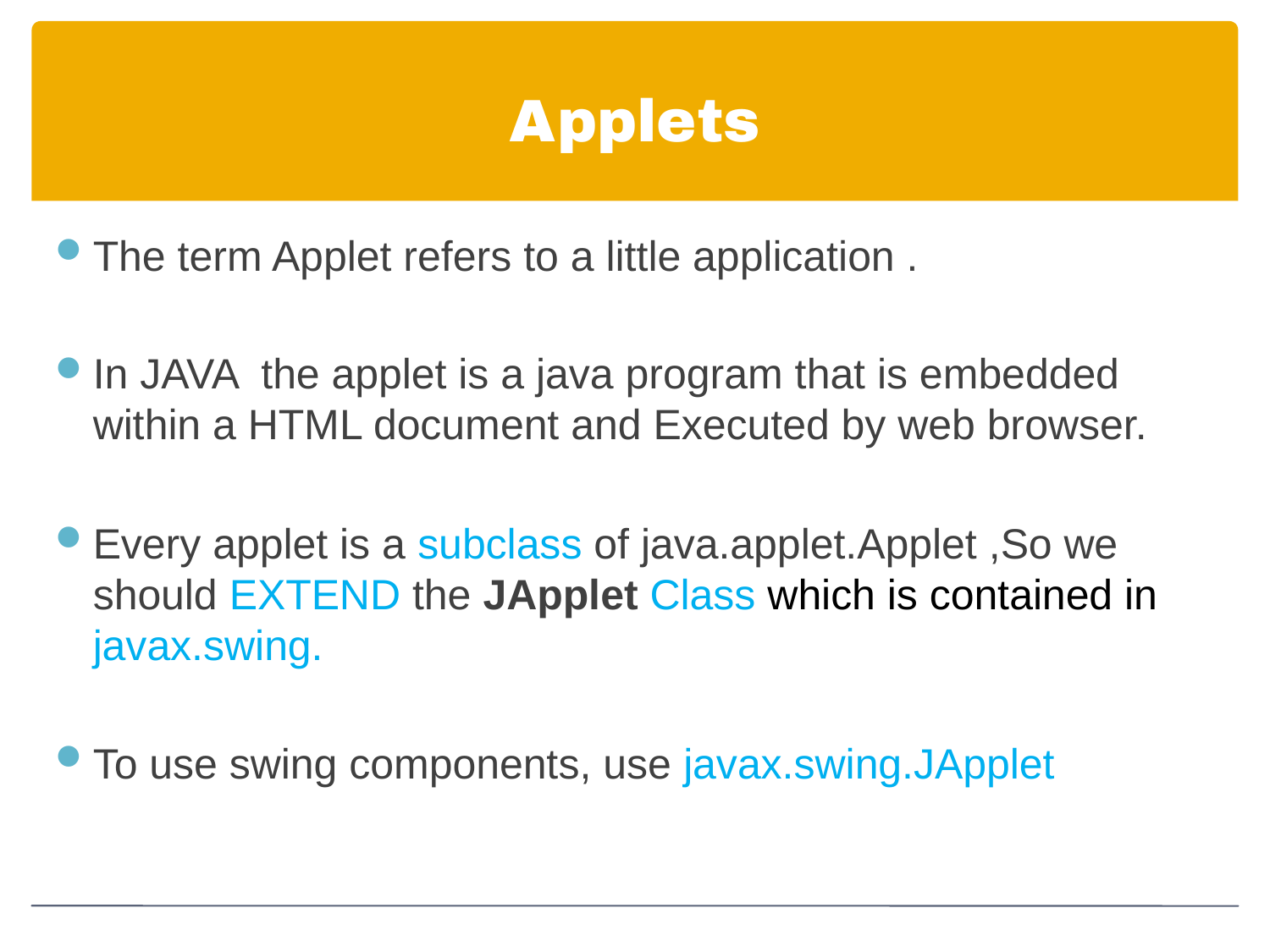

# Applets
The term Applet refers to a little application .

In JAVA  the applet is a java program that is embedded within a HTML document and Executed by web browser.

Every applet is a subclass of java.applet.Applet ,So we should EXTEND the JApplet Class which is contained in javax.swing.

To use swing components, use javax.swing.JApplet